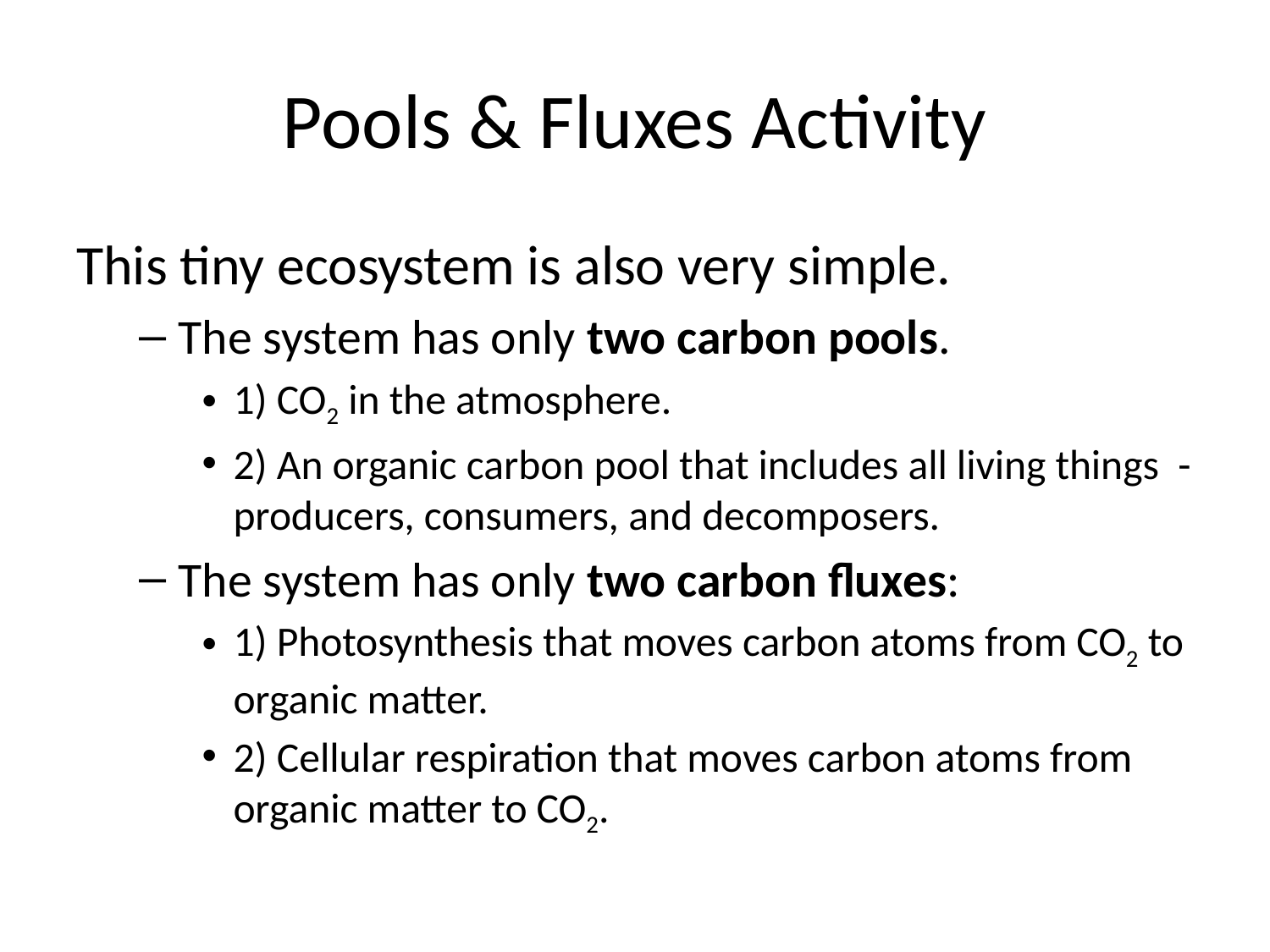

# Pools & Fluxes Activity
This tiny ecosystem is also very simple.
The system has only two carbon pools.
1) CO2 in the atmosphere.
2) An organic carbon pool that includes all living things  - producers, consumers, and decomposers.
The system has only two carbon fluxes:
1) Photosynthesis that moves carbon atoms from CO2 to organic matter.
2) Cellular respiration that moves carbon atoms from organic matter to CO2.